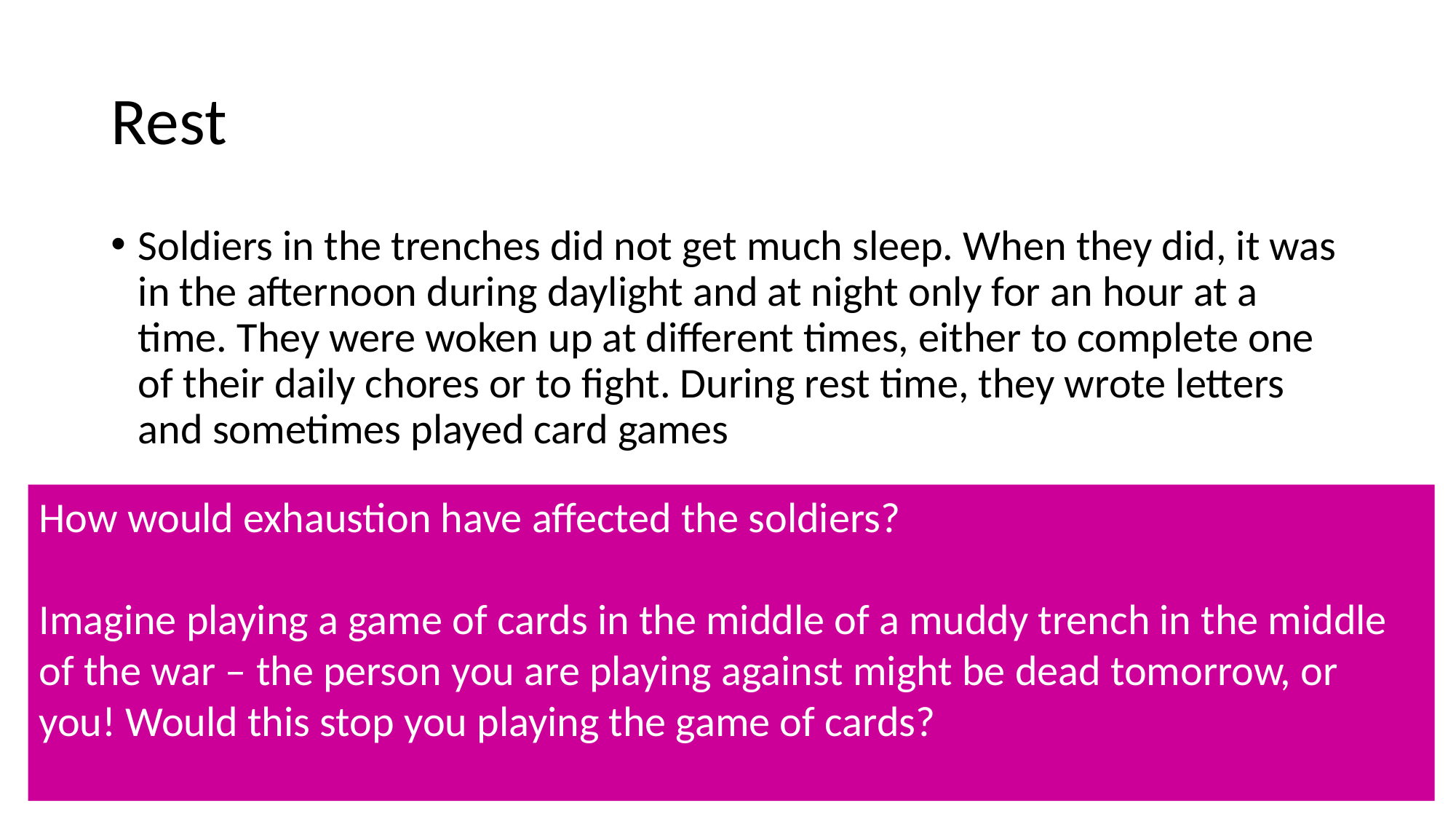

# Rest
Soldiers in the trenches did not get much sleep. When they did, it was in the afternoon during daylight and at night only for an hour at a time. They were woken up at different times, either to complete one of their daily chores or to fight. During rest time, they wrote letters and sometimes played card games

How would exhaustion have affected the soldiers?

Imagine playing a game of cards in the middle of a muddy trench in the middle of the war – the person you are playing against might be dead tomorrow, or you! Would this stop you playing the game of cards?